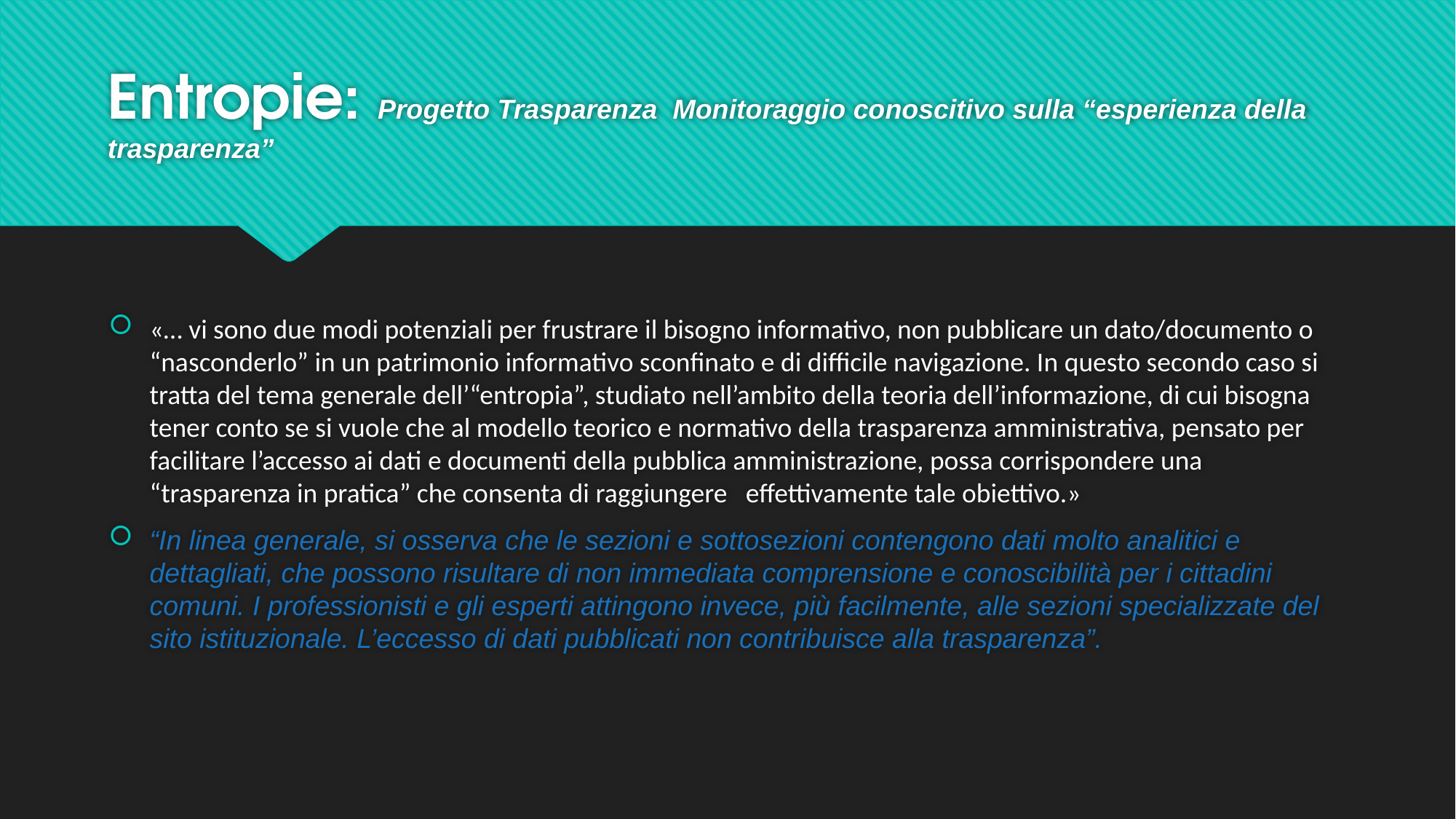

# Entropie: Progetto Trasparenza  Monitoraggio conoscitivo sulla “esperienza della trasparenza”
«… vi sono due modi potenziali per frustrare il bisogno informativo, non pubblicare un dato/documento o “nasconderlo” in un patrimonio informativo sconfinato e di difficile navigazione. In questo secondo caso si tratta del tema generale dell’“entropia”, studiato nell’ambito della teoria dell’informazione, di cui bisogna tener conto se si vuole che al modello teorico e normativo della trasparenza amministrativa, pensato per facilitare l’accesso ai dati e documenti della pubblica amministrazione, possa corrispondere una “trasparenza in pratica” che consenta di raggiungere   effettivamente tale obiettivo.»
“In linea generale, si osserva che le sezioni e sottosezioni contengono dati molto analitici e dettagliati, che possono risultare di non immediata comprensione e conoscibilità per i cittadini comuni. I professionisti e gli esperti attingono invece, più facilmente, alle sezioni specializzate del sito istituzionale. L’eccesso di dati pubblicati non contribuisce alla trasparenza”.